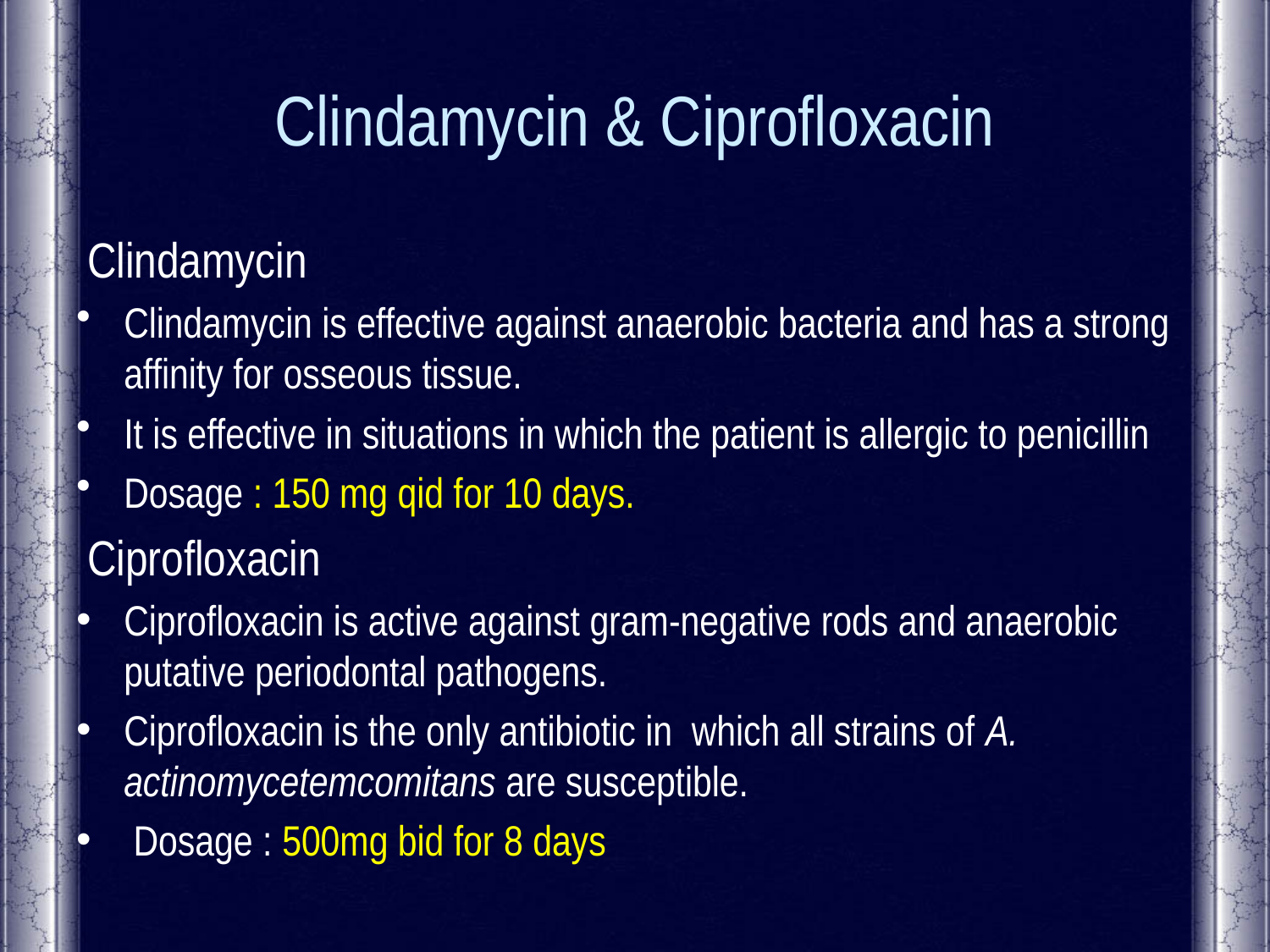

# Clindamycin & Ciprofloxacin
 Clindamycin
Clindamycin is effective against anaerobic bacteria and has a strong affinity for osseous tissue.
It is effective in situations in which the patient is allergic to penicillin
Dosage : 150 mg qid for 10 days.
 Ciprofloxacin
Ciprofloxacin is active against gram-negative rods and anaerobic putative periodontal pathogens.
Ciprofloxacin is the only antibiotic in  which all strains of A. actinomycetemcomitans are susceptible.
 Dosage : 500mg bid for 8 days